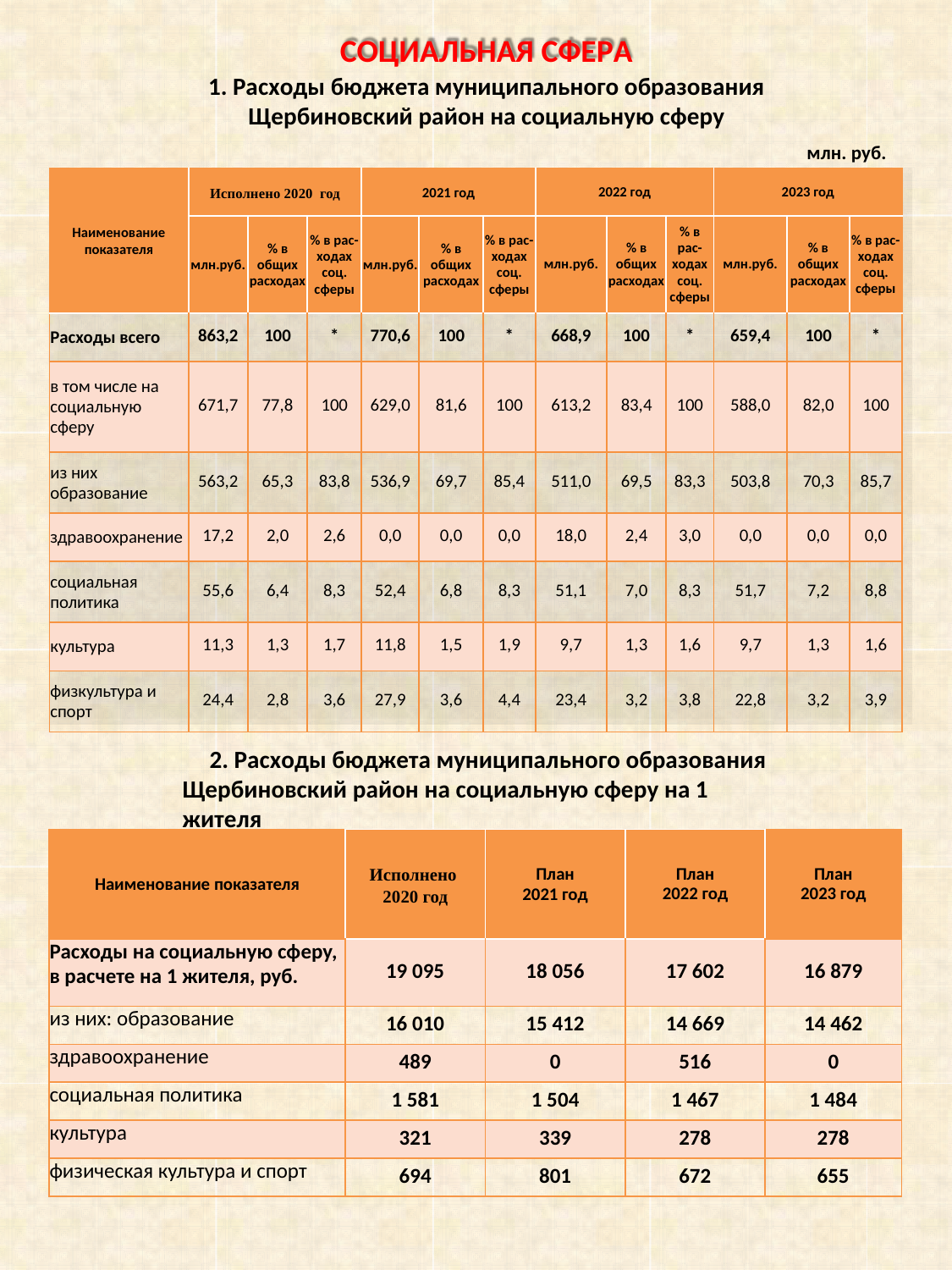

СОЦИАЛЬНАЯ СФЕРА
1. Расходы бюджета муниципального образования
Щербиновский район на социальную сферу
млн. руб.

| Наименование показателя | Исполнено 2020 год |  |  | 2021 год |  |  | 2022 год |  |  | 2023 год |  |  |
| --- | --- | --- | --- | --- | --- | --- | --- | --- | --- | --- | --- | --- |
|  | млн.руб. | % в общих расходах | % в рас- ходах соц. сферы | млн.руб. | % в общих расходах | % в рас- ходах соц. сферы | млн.руб. | % в общих расходах | % в рас- ходах соц. сферы | млн.руб. | % в общих расходах | % в рас- ходах соц. сферы |
| Расходы всего | 863,2 | 100 | \* | 770,6 | 100 | \* | 668,9 | 100 | \* | 659,4 | 100 | \* |
| в том числе на социальную сферу | 671,7 | 77,8 | 100 | 629,0 | 81,6 | 100 | 613,2 | 83,4 | 100 | 588,0 | 82,0 | 100 |
| из них образование | 563,2 | 65,3 | 83,8 | 536,9 | 69,7 | 85,4 | 511,0 | 69,5 | 83,3 | 503,8 | 70,3 | 85,7 |
| здравоохранение | 17,2 | 2,0 | 2,6 | 0,0 | 0,0 | 0,0 | 18,0 | 2,4 | 3,0 | 0,0 | 0,0 | 0,0 |
| социальная политика | 55,6 | 6,4 | 8,3 | 52,4 | 6,8 | 8,3 | 51,1 | 7,0 | 8,3 | 51,7 | 7,2 | 8,8 |
| культура | 11,3 | 1,3 | 1,7 | 11,8 | 1,5 | 1,9 | 9,7 | 1,3 | 1,6 | 9,7 | 1,3 | 1,6 |
| физкультура и спорт | 24,4 | 2,8 | 3,6 | 27,9 | 3,6 | 4,4 | 23,4 | 3,2 | 3,8 | 22,8 | 3,2 | 3,9 |
2. Расходы бюджета муниципального образования Щербиновский район на социальную сферу на 1 жителя
руб.
| Наименование показателя | Исполнено 2020 год | План 2021 год | План 2022 год | План 2023 год |
| --- | --- | --- | --- | --- |
| Расходы на социальную сферу, в расчете на 1 жителя, руб. | 19 095 | 18 056 | 17 602 | 16 879 |
| из них: образование | 16 010 | 15 412 | 14 669 | 14 462 |
| здравоохранение | 489 | 0 | 516 | 0 |
| социальная политика | 1 581 | 1 504 | 1 467 | 1 484 |
| культура | 321 | 339 | 278 | 278 |
| физическая культура и спорт | 694 | 801 | 672 | 655 |